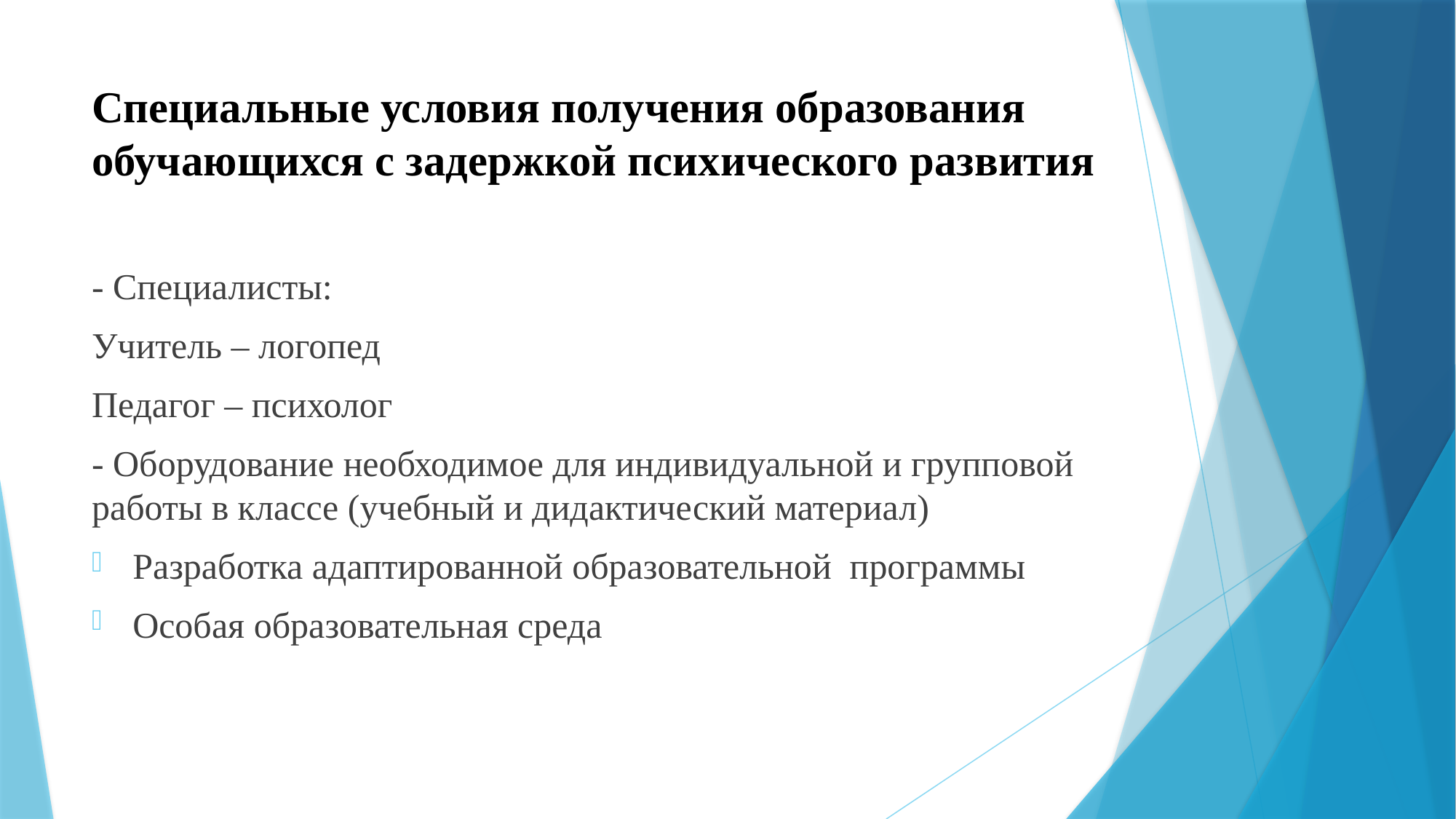

# Специальные условия получения образования обучающихся с задержкой психического развития
- Специалисты:
Учитель – логопед
Педагог – психолог
- Оборудование необходимое для индивидуальной и групповой работы в классе (учебный и дидактический материал)
Разработка адаптированной образовательной  программы
Особая образовательная среда